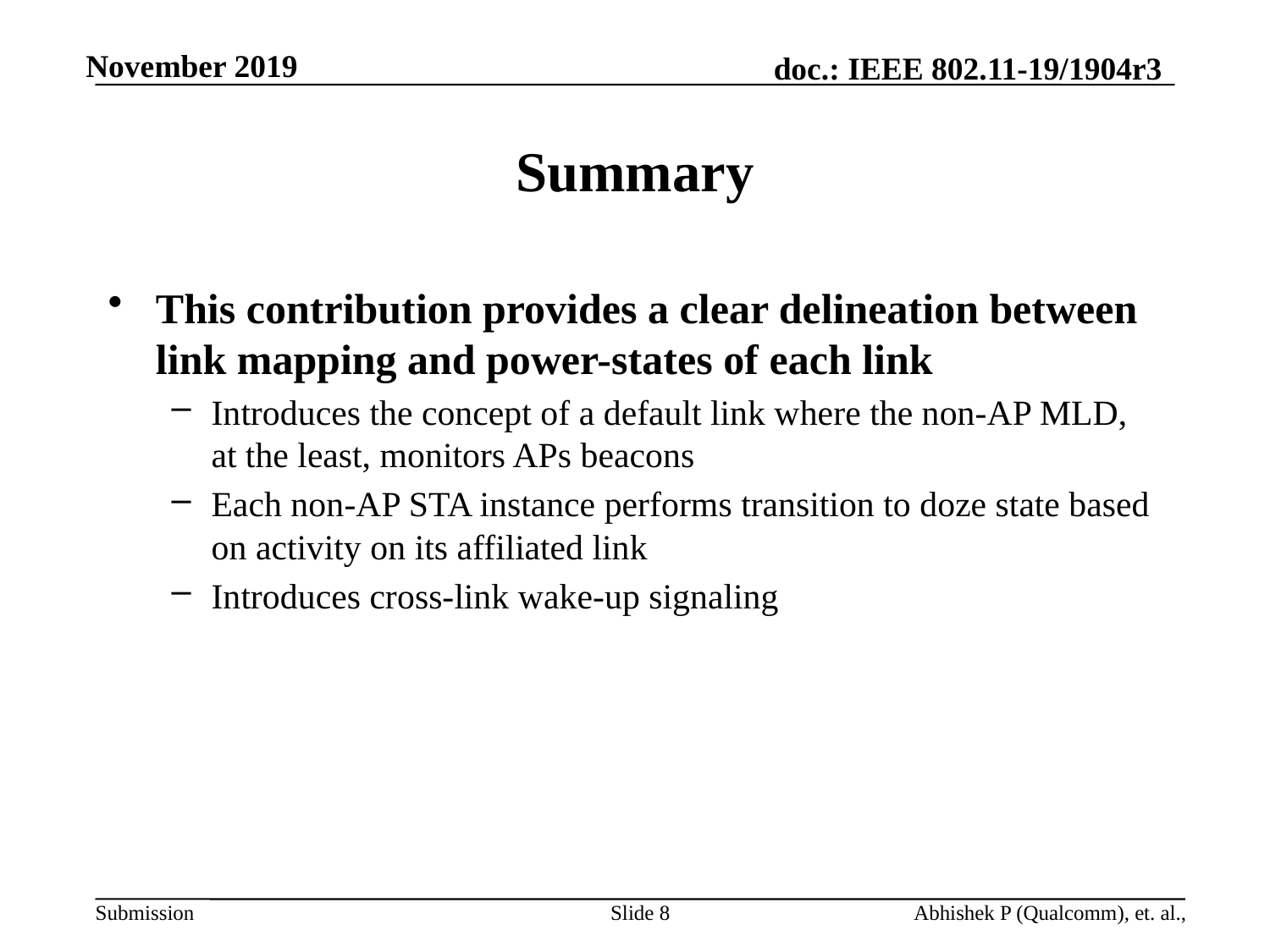

# Summary
This contribution provides a clear delineation between link mapping and power-states of each link
Introduces the concept of a default link where the non-AP MLD, at the least, monitors APs beacons
Each non-AP STA instance performs transition to doze state based on activity on its affiliated link
Introduces cross-link wake-up signaling
Slide 8
Abhishek P (Qualcomm), et. al.,